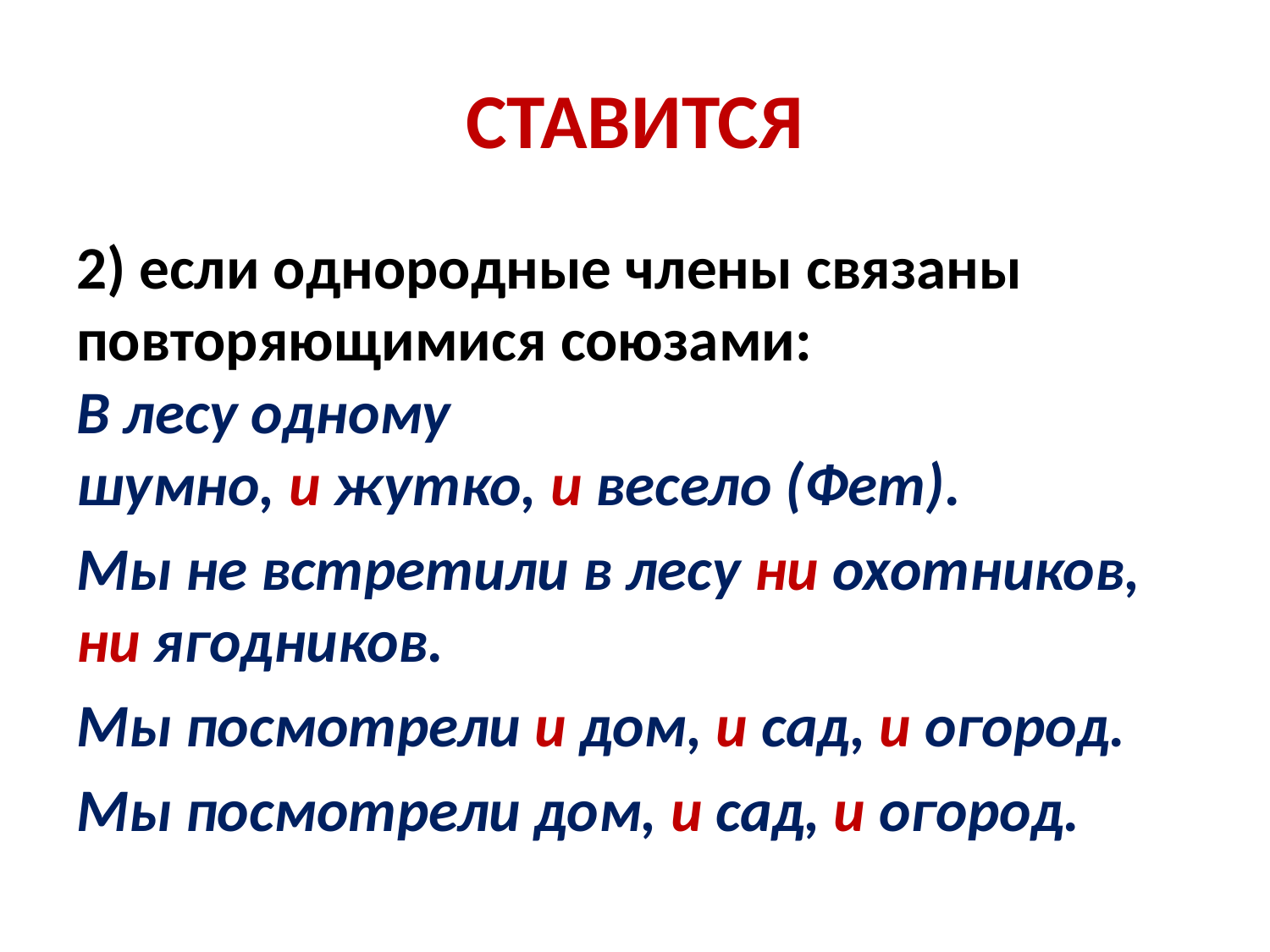

# СТАВИТСЯ
2) если однородные члены связаны повторяющимися союзами:
В лесу одному шумно, и жутко, и весело (Фет).
Мы не встретили в лесу ни охотников, ни ягодников.
Мы посмотрели и дом, и сад, и огород.
Мы посмотрели дом, и сад, и огород.